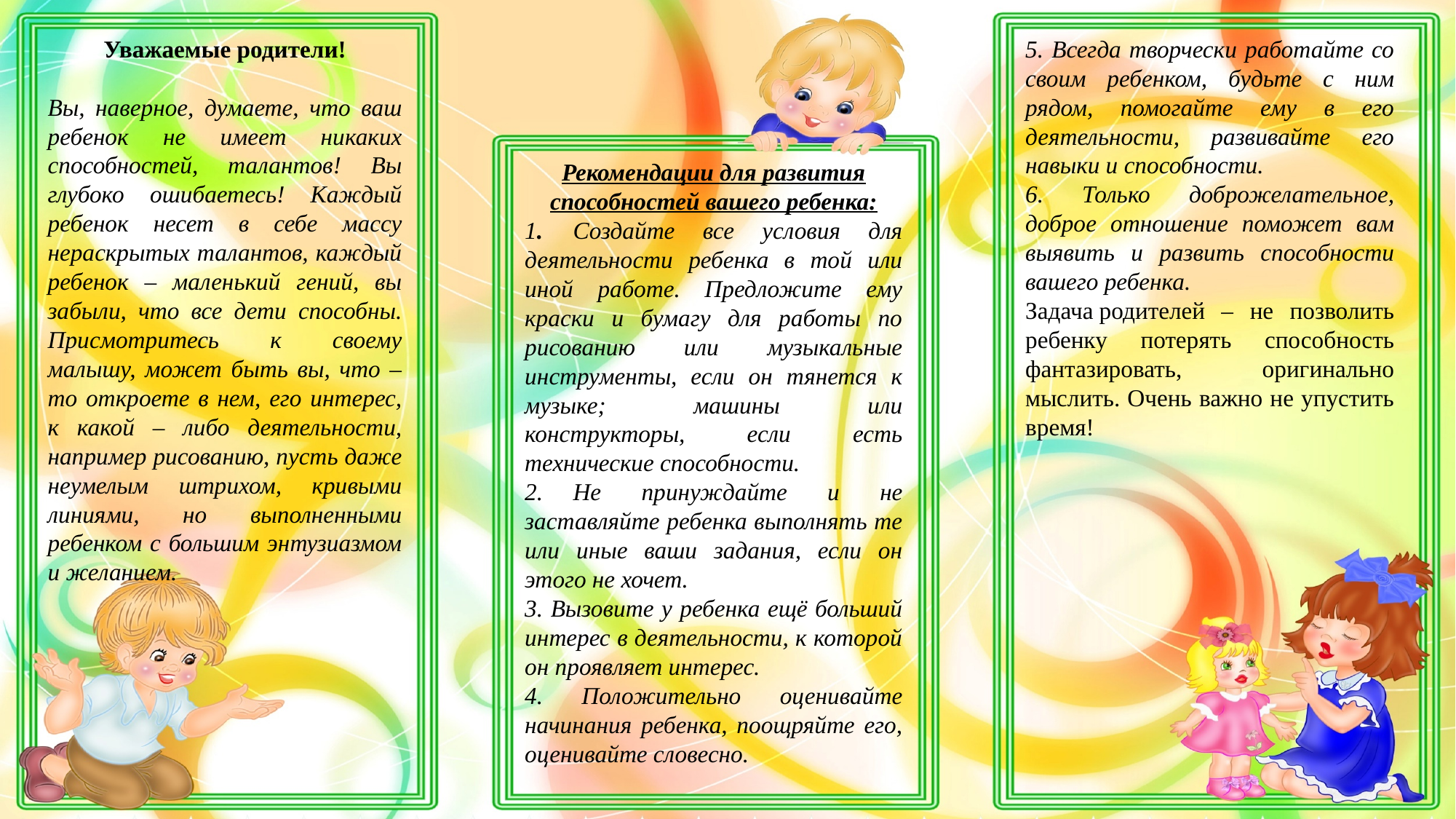

Уважаемые родители!

Вы, наверное, думаете, что ваш ребенок не имеет никаких способностей, талантов! Вы глубоко ошибаетесь! Каждый ребенок несет в себе массу нераскрытых талантов, каждый ребенок – маленький гений, вы забыли, что все дети способны. Присмотритесь к своему малышу, может быть вы, что – то откроете в нем, его интерес, к какой – либо деятельности, например рисованию, пусть даже неумелым штрихом, кривыми линиями, но выполненными ребенком с большим энтузиазмом и желанием.
5. Всегда творчески работайте со своим ребенком, будьте с ним рядом, помогайте ему в его деятельности, развивайте его навыки и способности.
6. Только доброжелательное, доброе отношение поможет вам выявить и развить способности вашего ребенка.
Задача родителей – не позволить ребенку потерять способность фантазировать, оригинально мыслить. Очень важно не упустить время!
Рекомендации для развития способностей вашего ребенка:
1.     Создайте все условия для деятельности ребенка в той или иной работе. Предложите ему краски и бумагу для работы по рисованию или музыкальные инструменты, если он тянется к музыке; машины или конструкторы, если есть технические способности.
2.     Не принуждайте и не заставляйте ребенка выполнять те или иные ваши задания, если он этого не хочет.
3. Вызовите у ребенка ещё больший интерес в деятельности, к которой он проявляет интерес.
4. Положительно оценивайте начинания ребенка, поощряйте его, оценивайте словесно.